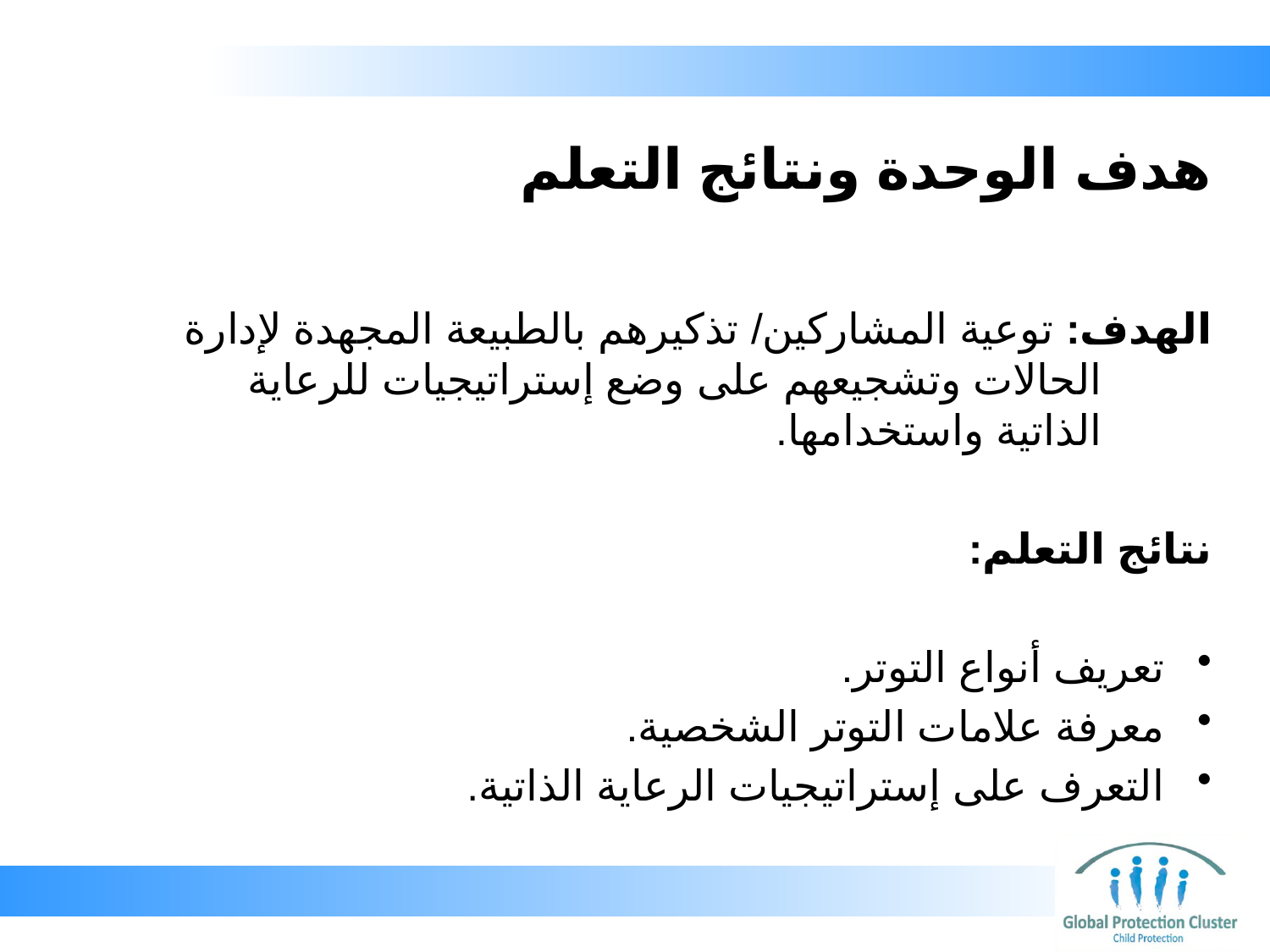

# هدف الوحدة ونتائج التعلم

الهدف: توعية المشاركين/ تذكيرهم بالطبيعة المجهدة لإدارة الحالات وتشجيعهم على وضع إستراتيجيات للرعاية الذاتية واستخدامها.

نتائج التعلم:

تعريف أنواع التوتر.
معرفة علامات التوتر الشخصية.
التعرف على إستراتيجيات الرعاية الذاتية.